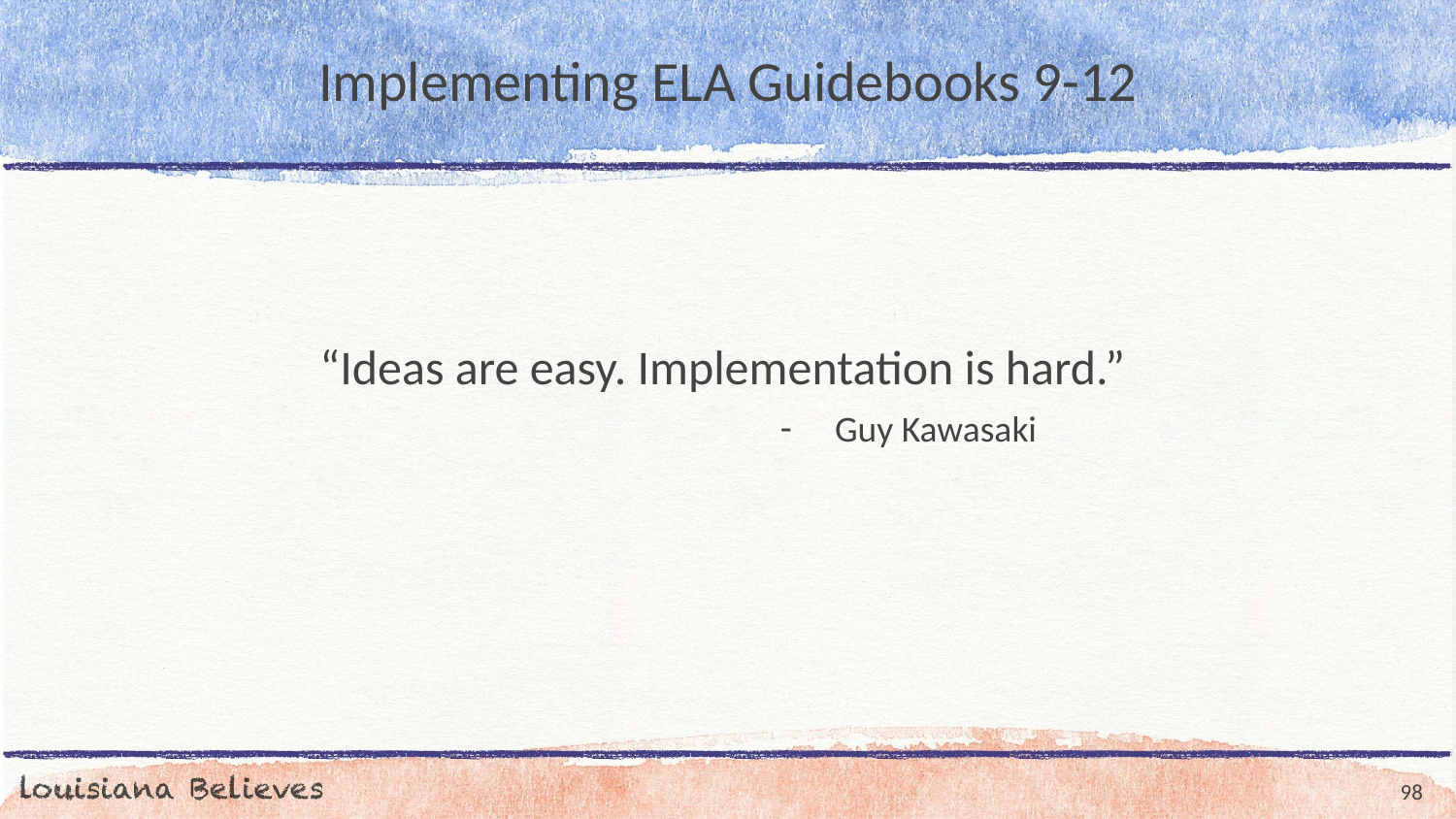

# Implementing ELA Guidebooks 9-12
“Ideas are easy. Implementation is hard.”
Guy Kawasaki